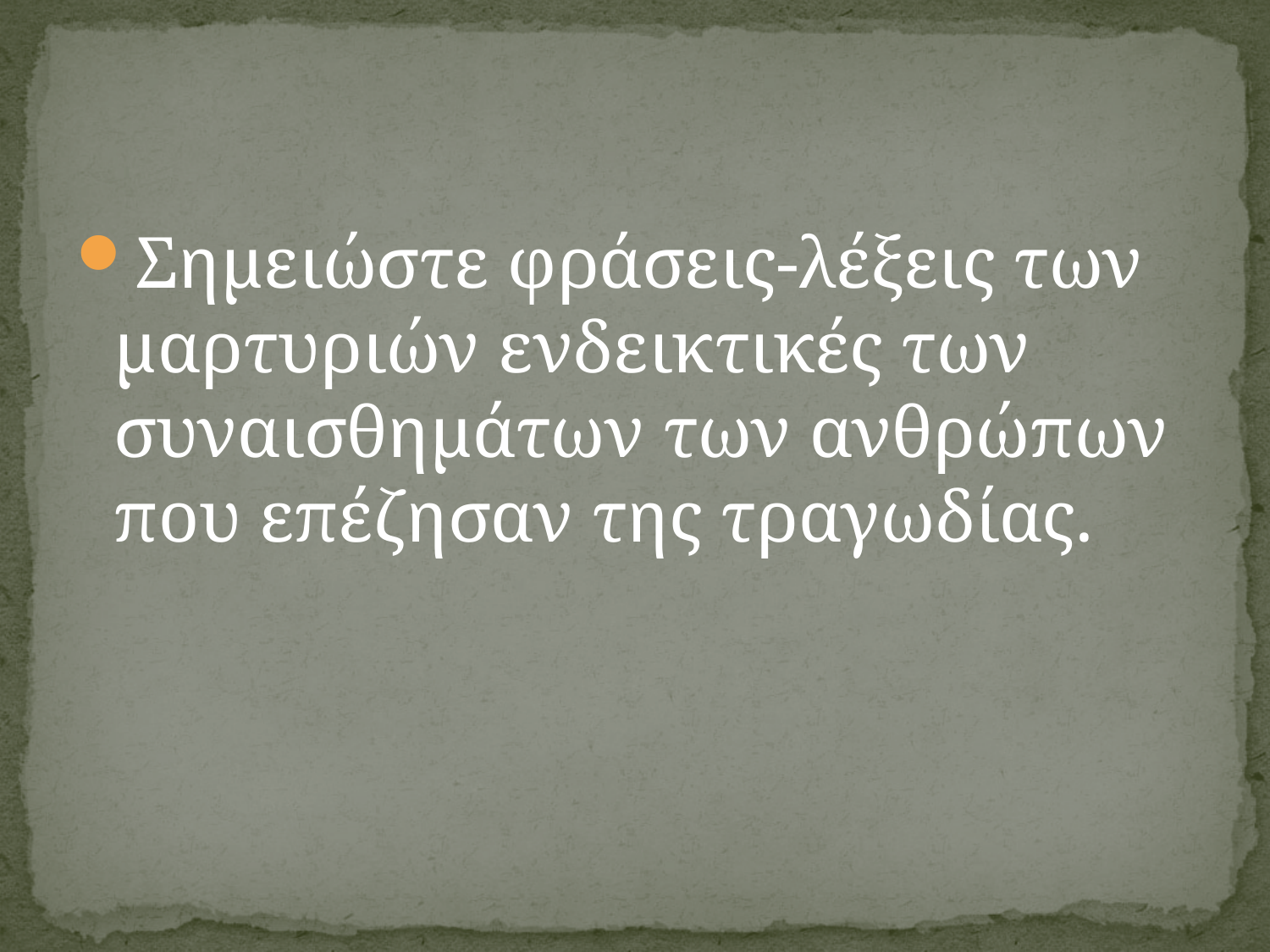

#
Σημειώστε φράσεις-λέξεις των μαρτυριών ενδεικτικές των συναισθημάτων των ανθρώπων που επέζησαν της τραγωδίας.